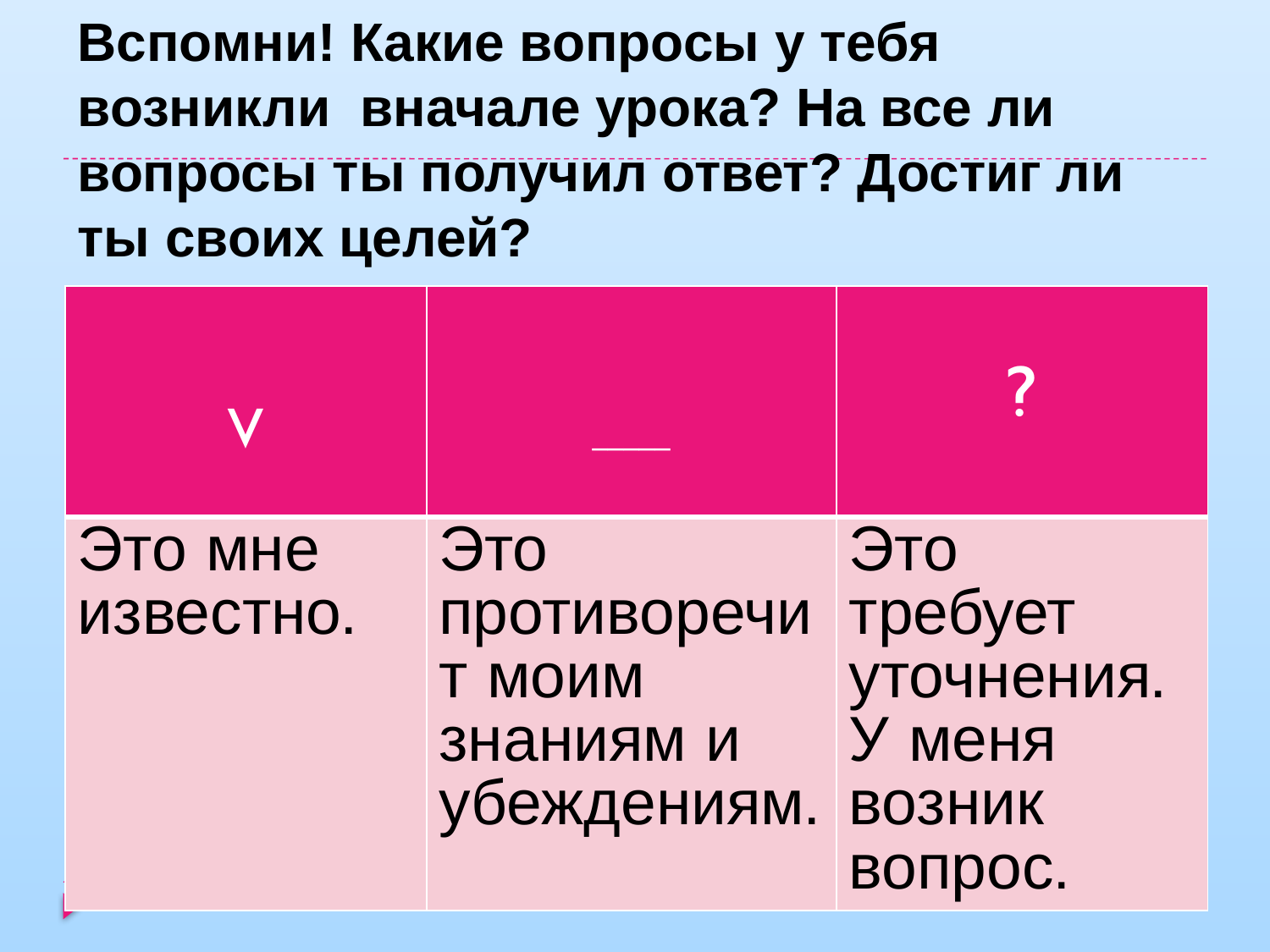

# Вспомни! Какие вопросы у тебя возникли  вначале урока? На все ли вопросы ты получил ответ? Достиг ли ты своих целей?
| V | \_\_\_\_\_ | ? |
| --- | --- | --- |
| Это мне известно. | Это противоречит моим знаниям и убеждениям. | Это требует уточнения. У меня возник вопрос. |